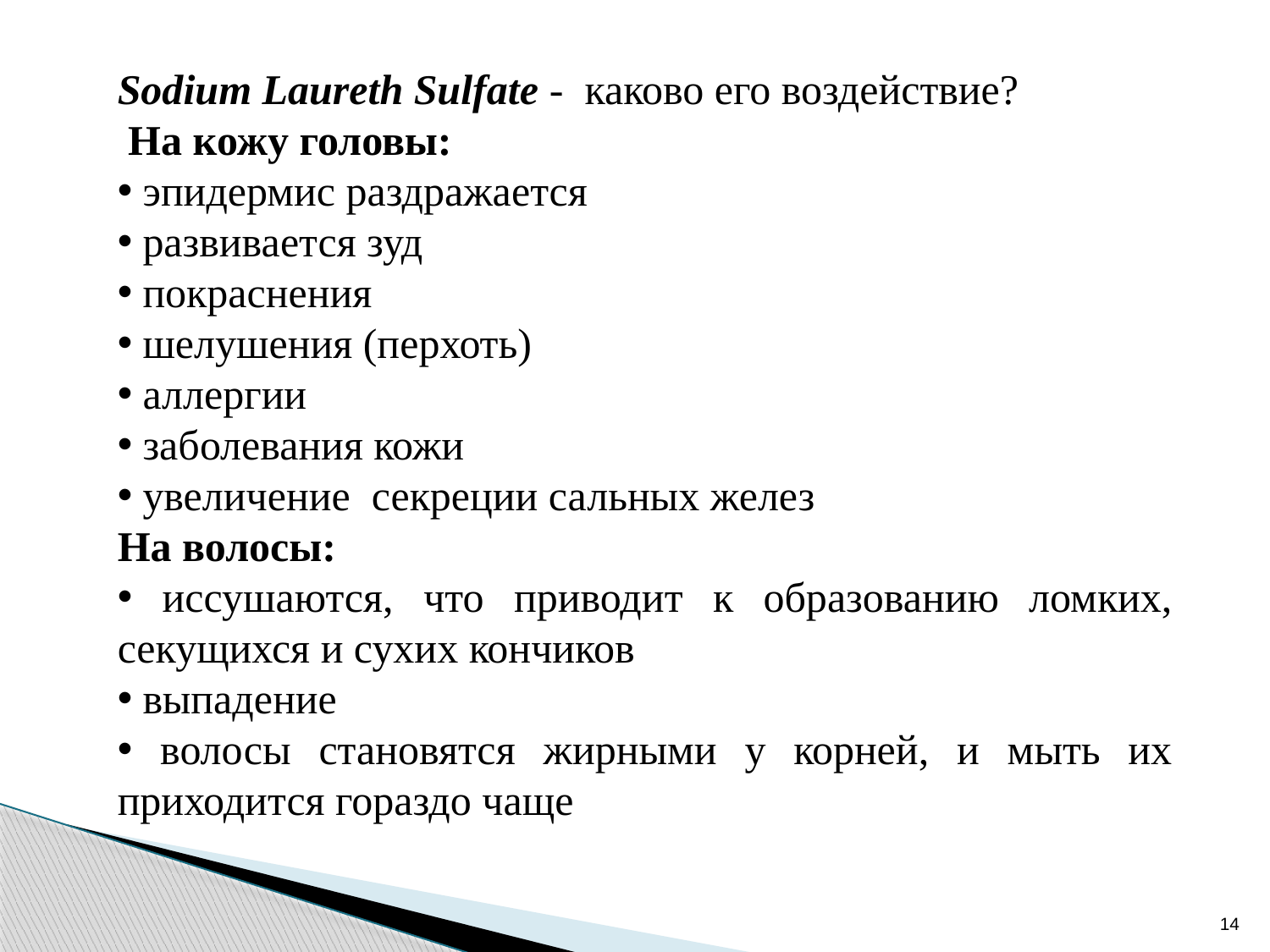

Sodium Laureth Sulfate -  каково его воздействие?
 На кожу головы:
 эпидермис раздражается
 развивается зуд
 покраснения
 шелушения (перхоть)
 аллергии
 заболевания кожи
 увеличение  секреции сальных желез
На волосы:
 иссушаются, что приводит к образованию ломких, секущихся и сухих кончиков
 выпадение
 волосы становятся жирными у корней, и мыть их приходится гораздо чаще

14